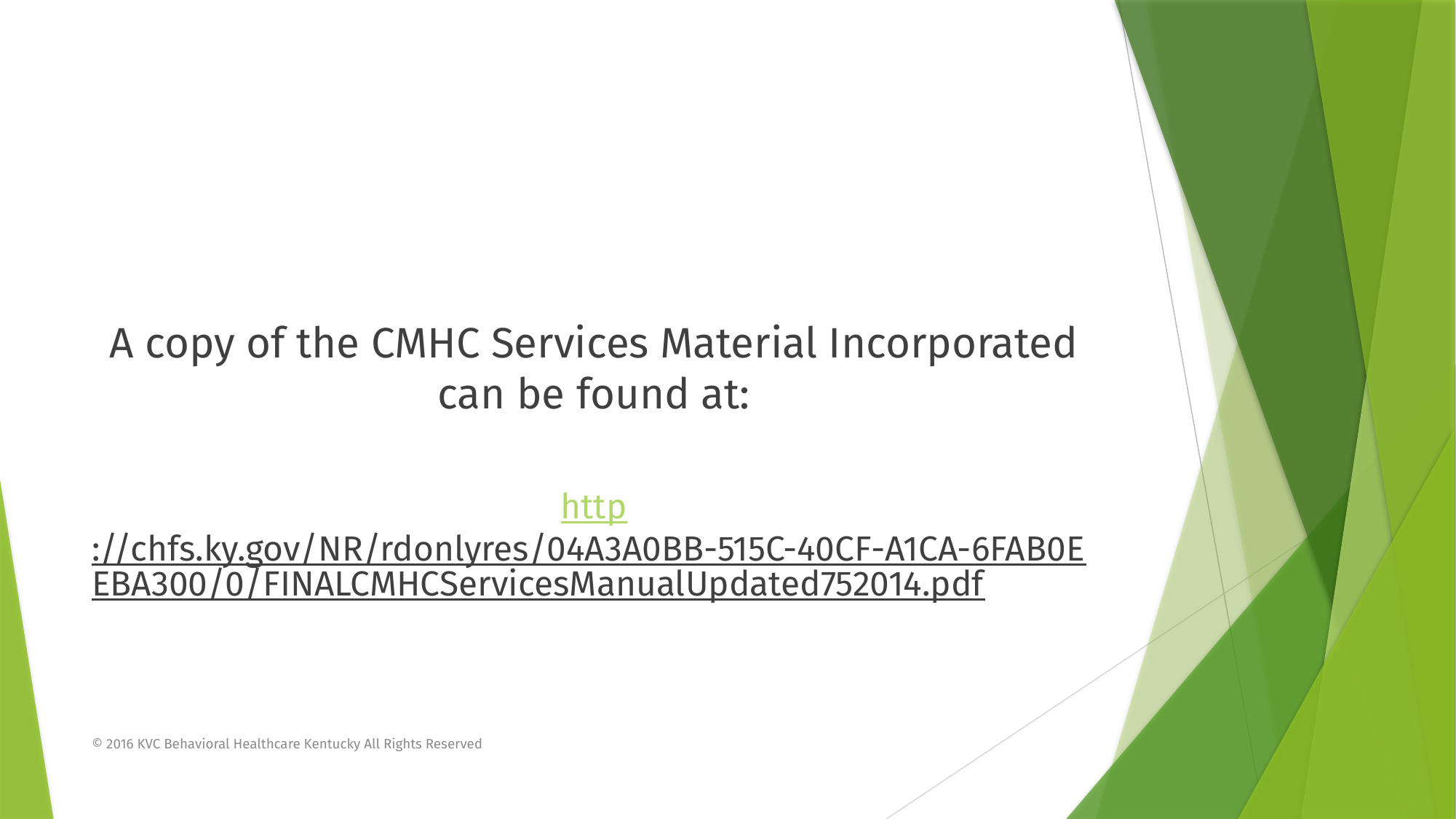

#

A copy of the CMHC Services Material Incorporated can be found at:

http://chfs.ky.gov/NR/rdonlyres/04A3A0BB-515C-40CF-A1CA-6FAB0EEBA300/0/FINALCMHCServicesManualUpdated752014.pdf

© 2016 KVC Behavioral Healthcare Kentucky All Rights Reserved